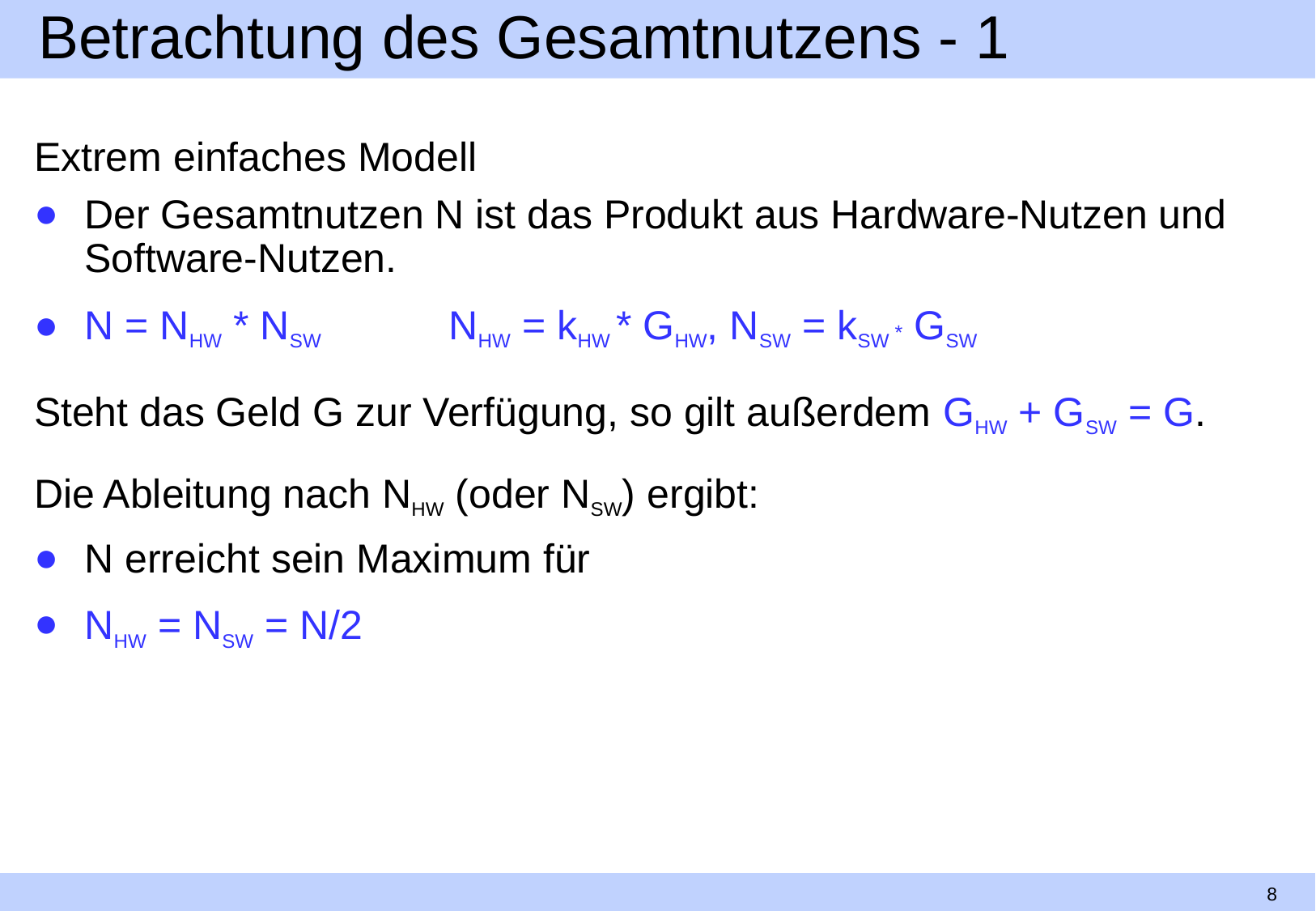

# Betrachtung des Gesamtnutzens - 1
Extrem einfaches Modell
Der Gesamtnutzen N ist das Produkt aus Hardware-Nutzen und Software-Nutzen.
N = NHW * NSW		NHW = kHW * GHW, NSW = kSW * GSW
Steht das Geld G zur Verfügung, so gilt außerdem GHW + GSW = G.
Die Ableitung nach NHW (oder NSW) ergibt:
N erreicht sein Maximum für
NHW = NSW = N/2

8